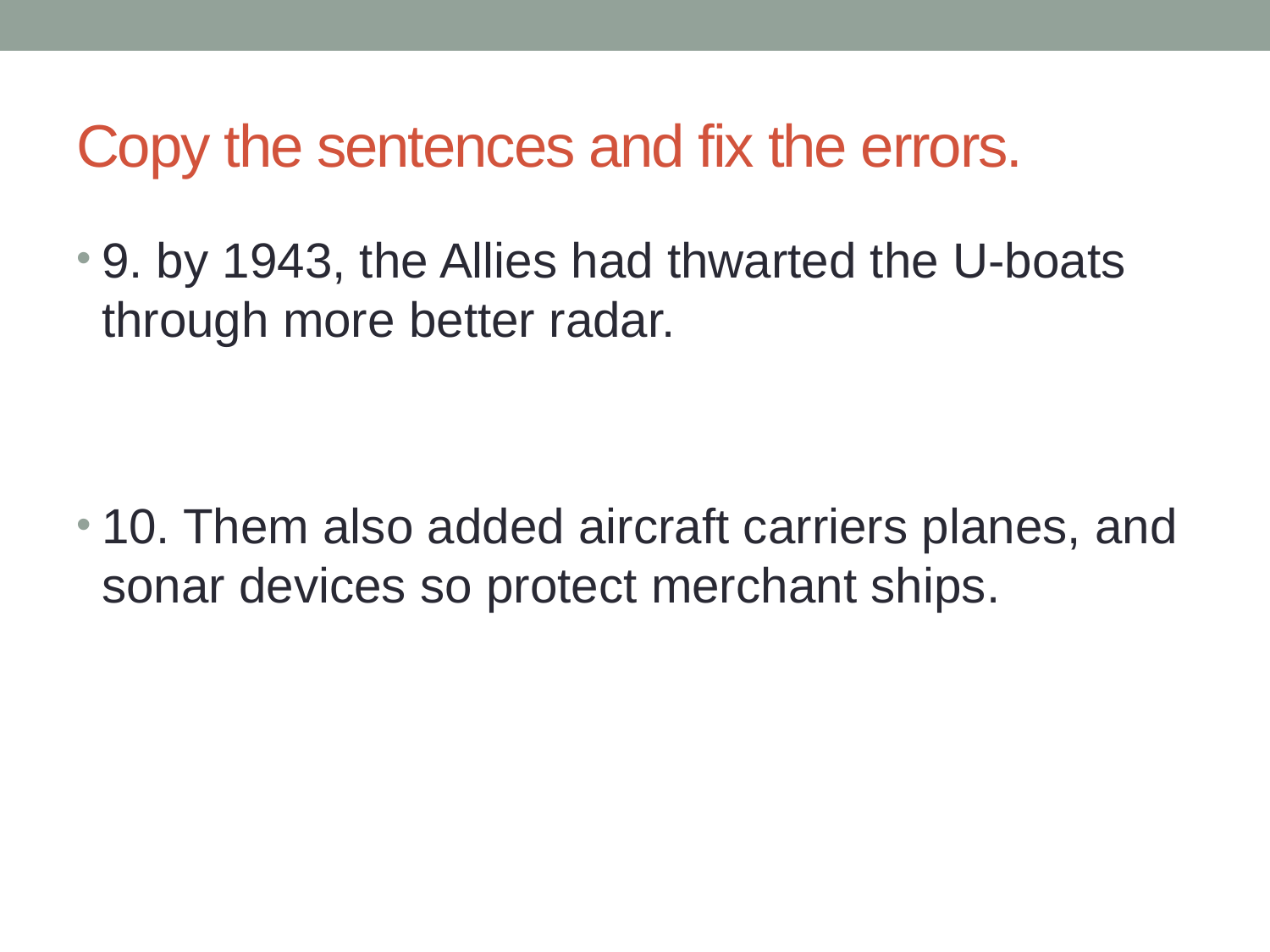

# Copy the sentences and fix the errors.
9. by 1943, the Allies had thwarted the U-boats through more better radar.

10. Them also added aircraft carriers planes, and sonar devices so protect merchant ships.